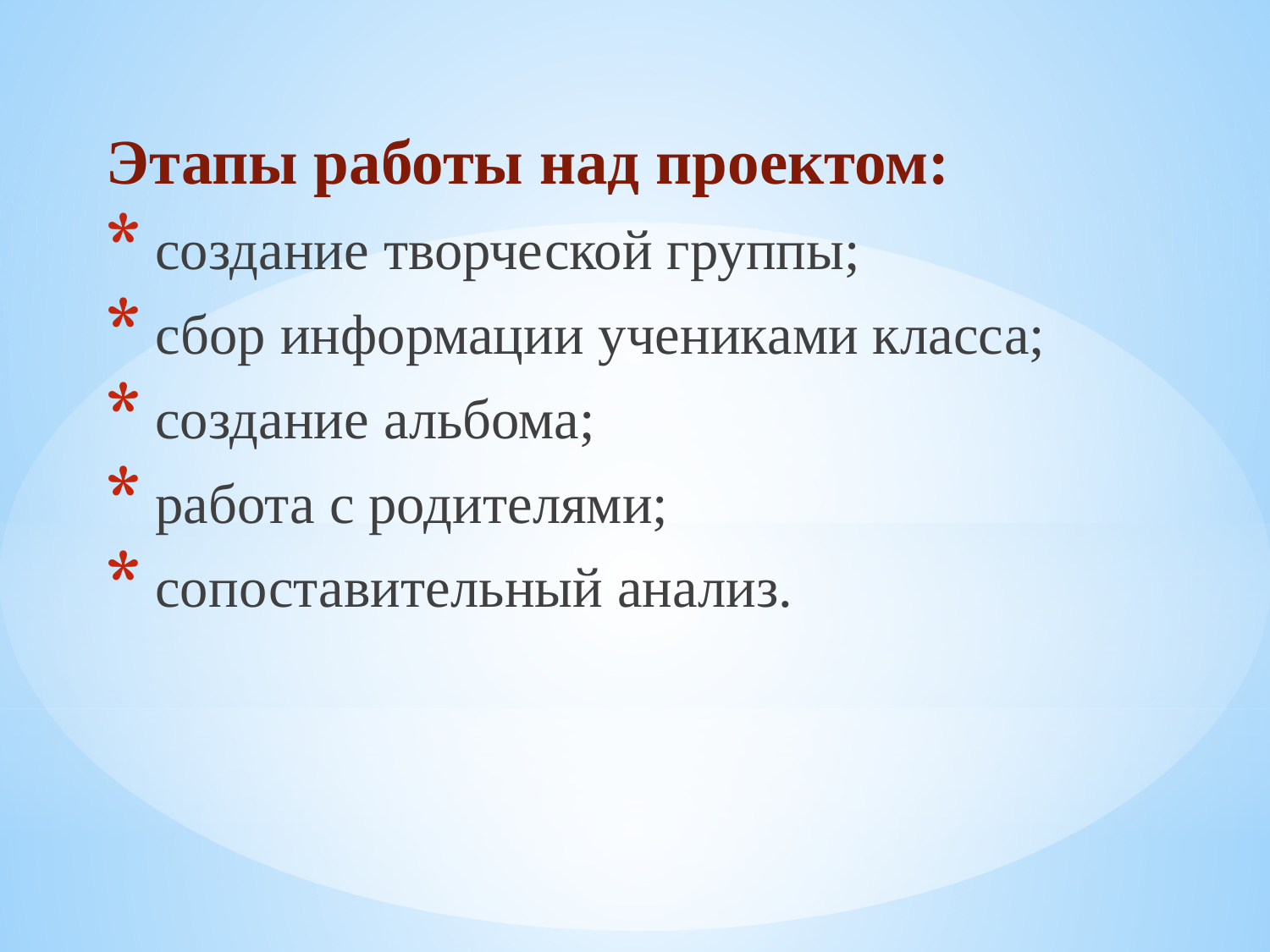

Этапы работы над проектом:
 создание творческой группы;
 сбор информации учениками класса;
 создание альбома;
 работа с родителями;
 сопоставительный анализ.